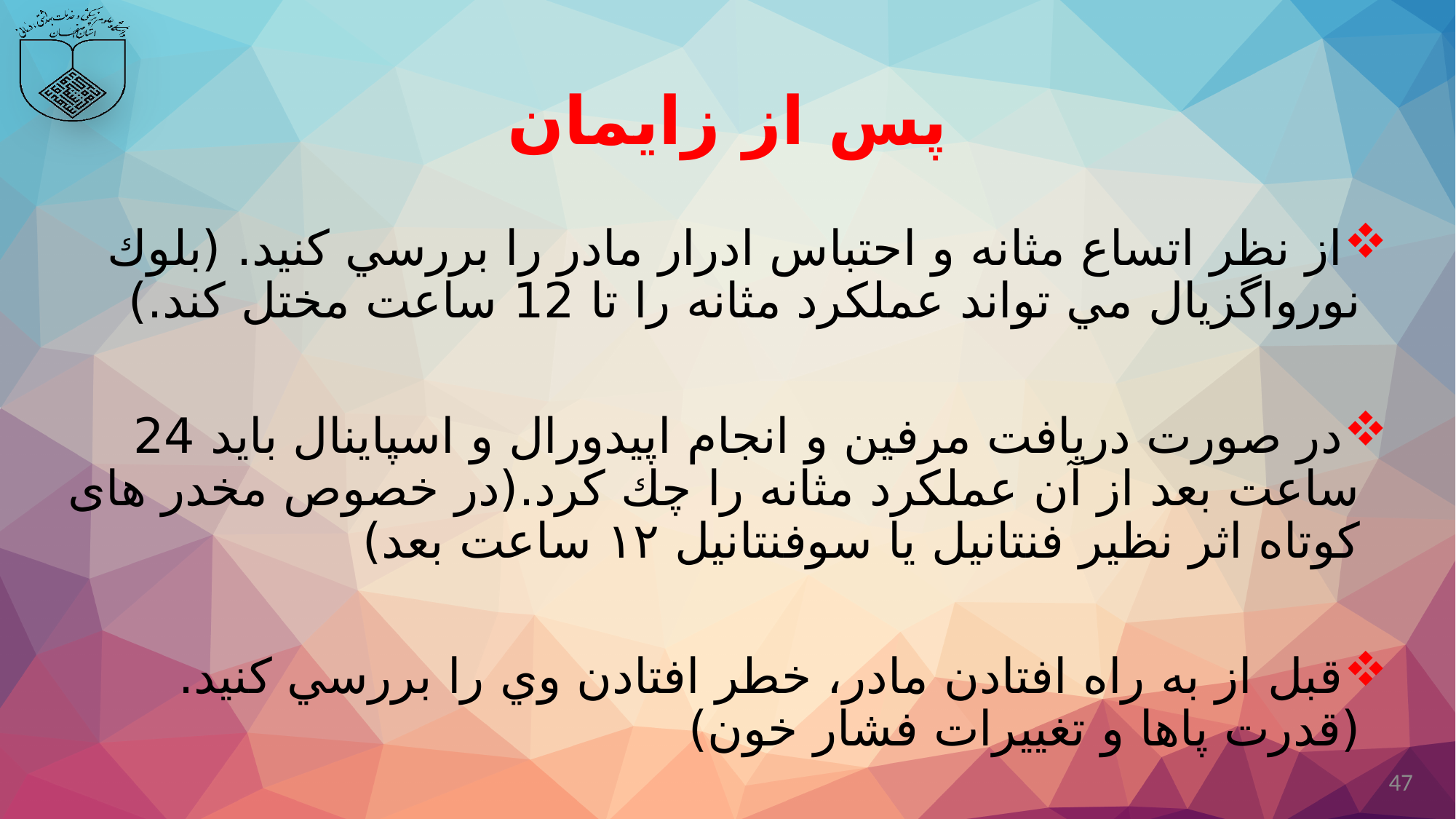

# پس از زايمان
از نظر اتساع مثانه و احتباس ادرار مادر را بررسي كنيد. (بلوك نورواگزيال مي تواند عملكرد مثانه را تا 12 ساعت مختل كند.)

در صورت دريافت مرفين و انجام اپيدورال و اسپاينال بايد 24 ساعت بعد از آن عملكرد مثانه را چك كرد.(در خصوص مخدر های کوتاه اثر نظیر فنتانیل یا سوفنتانیل ۱۲ ساعت بعد)

قبل از به راه افتادن مادر، خطر افتادن وي را بررسي كنيد.(قدرت پاها و تغییرات فشار خون)
47